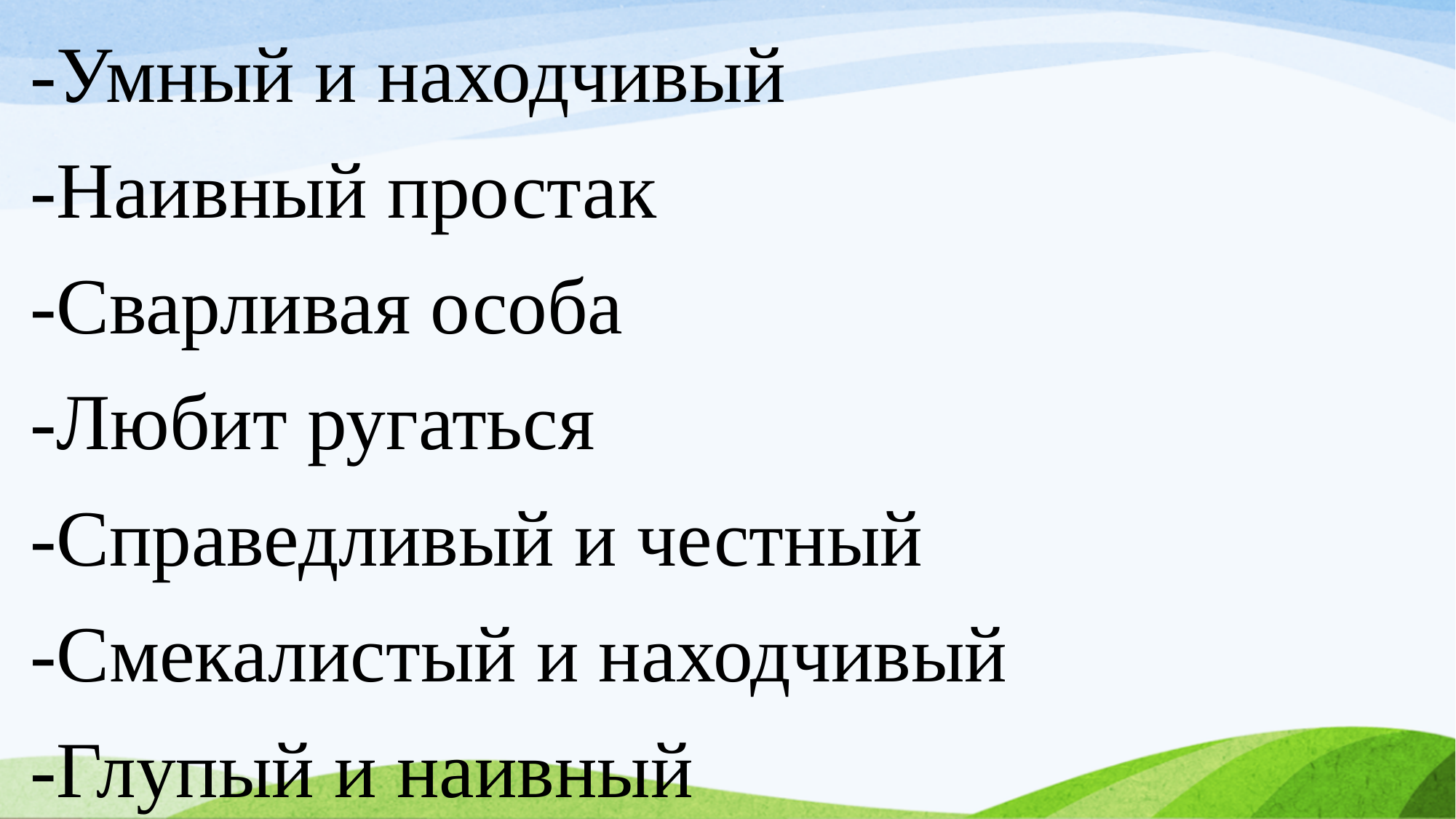

-Умный и находчивый
-Наивный простак
-Сварливая особа
-Любит ругаться
-Справедливый и честный
-Смекалистый и находчивый
-Глупый и наивный